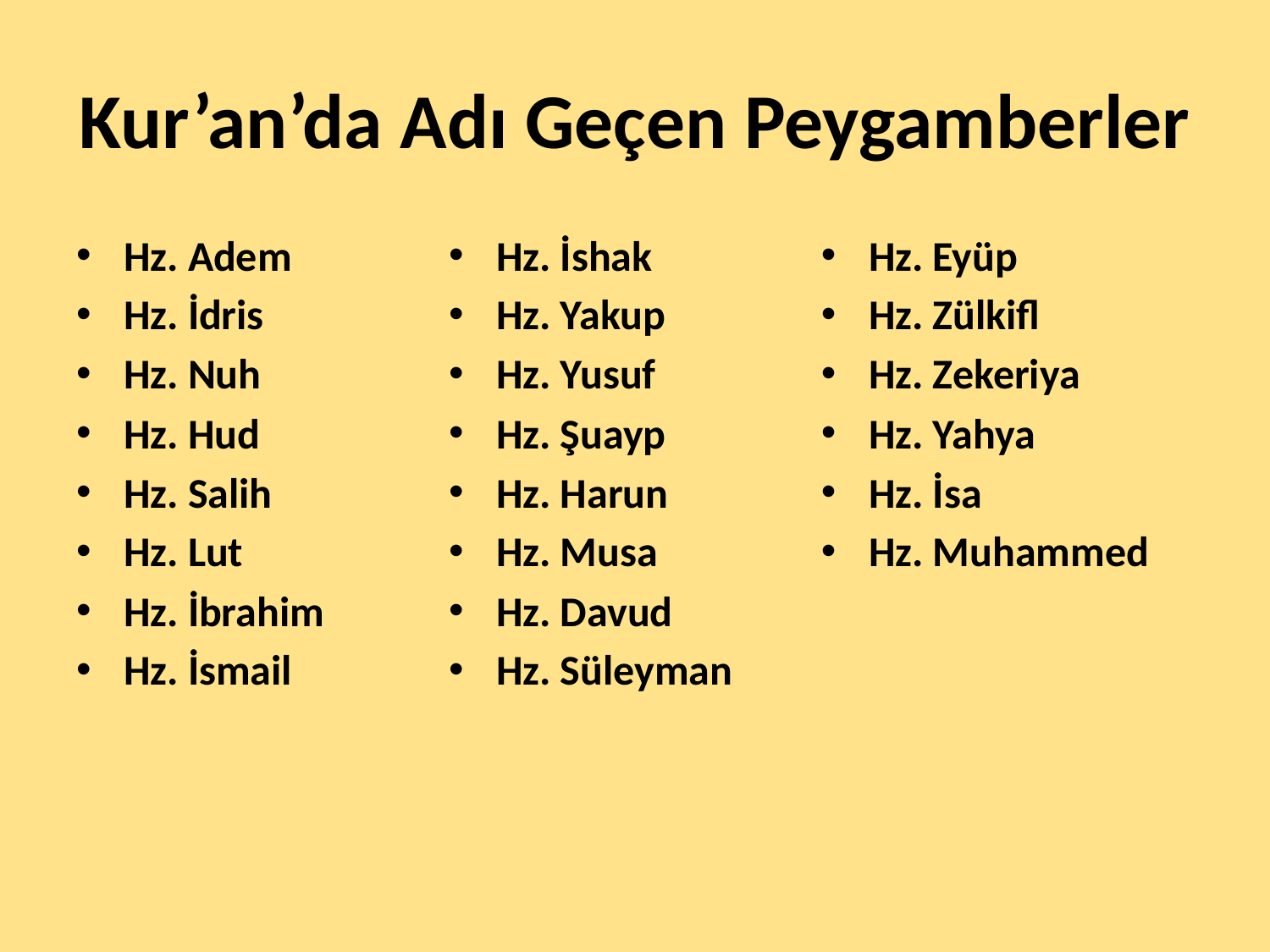

# Kur’an’da Adı Geçen Peygamberler
Hz. Adem
Hz. İdris
Hz. Nuh
Hz. Hud
Hz. Salih
Hz. Lut
Hz. İbrahim
Hz. İsmail

Hz. İshak
Hz. Yakup
Hz. Yusuf
Hz. Şuayp
Hz. Harun
Hz. Musa
Hz. Davud
Hz. Süleyman

Hz. Eyüp
Hz. Zülkifl
Hz. Zekeriya
Hz. Yahya
Hz. İsa
Hz. Muhammed